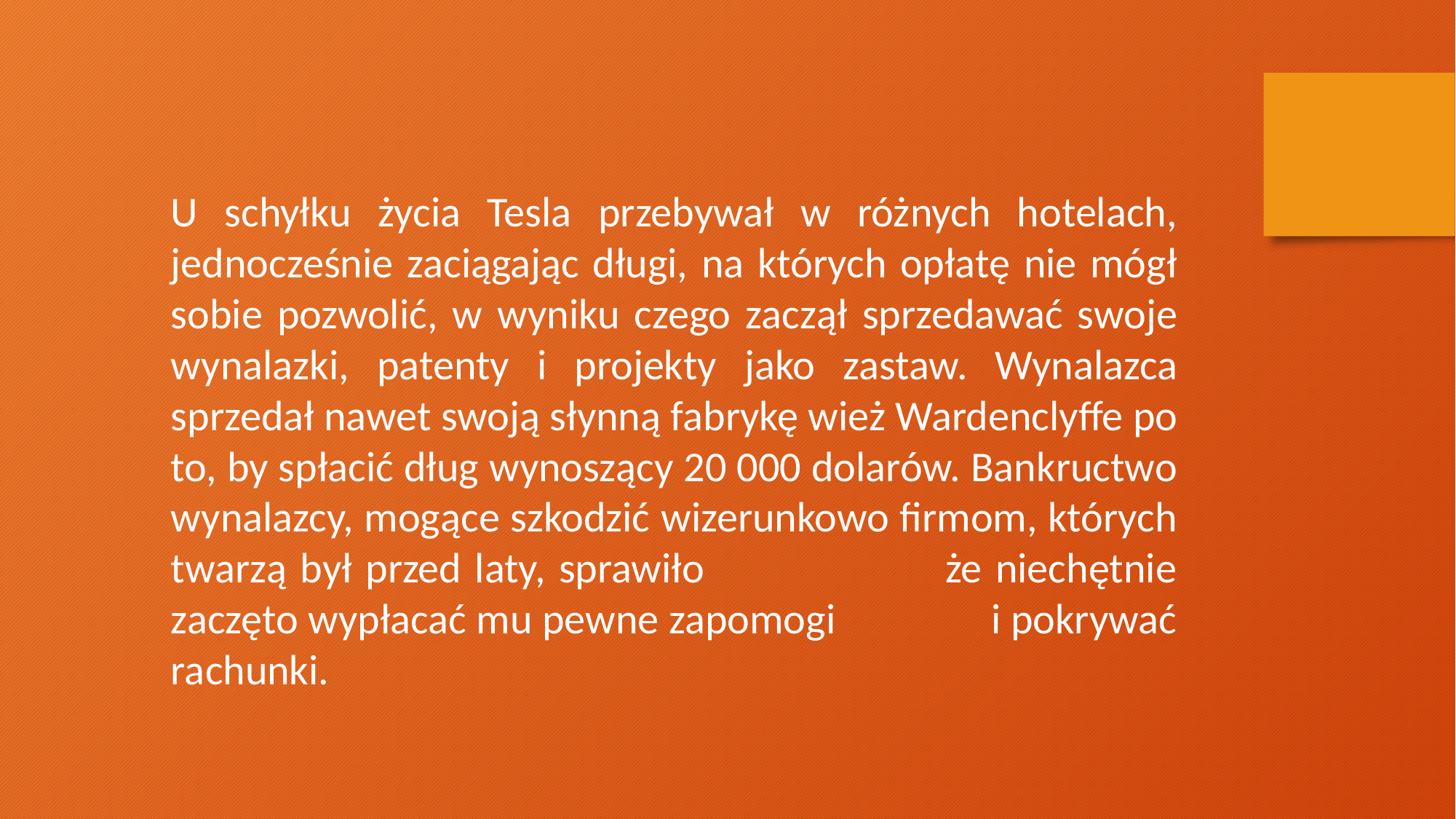

U schyłku życia Tesla przebywał w różnych hotelach, jednocześnie zaciągając długi, na których opłatę nie mógł sobie pozwolić, w wyniku czego zaczął sprzedawać swoje wynalazki, patenty i projekty jako zastaw. Wynalazca sprzedał nawet swoją słynną fabrykę wież Wardenclyffe po to, by spłacić dług wynoszący 20 000 dolarów. Bankructwo wynalazcy, mogące szkodzić wizerunkowo firmom, których twarzą był przed laty, sprawiło                  że niechętnie zaczęto wypłacać mu pewne zapomogi                i pokrywać rachunki.